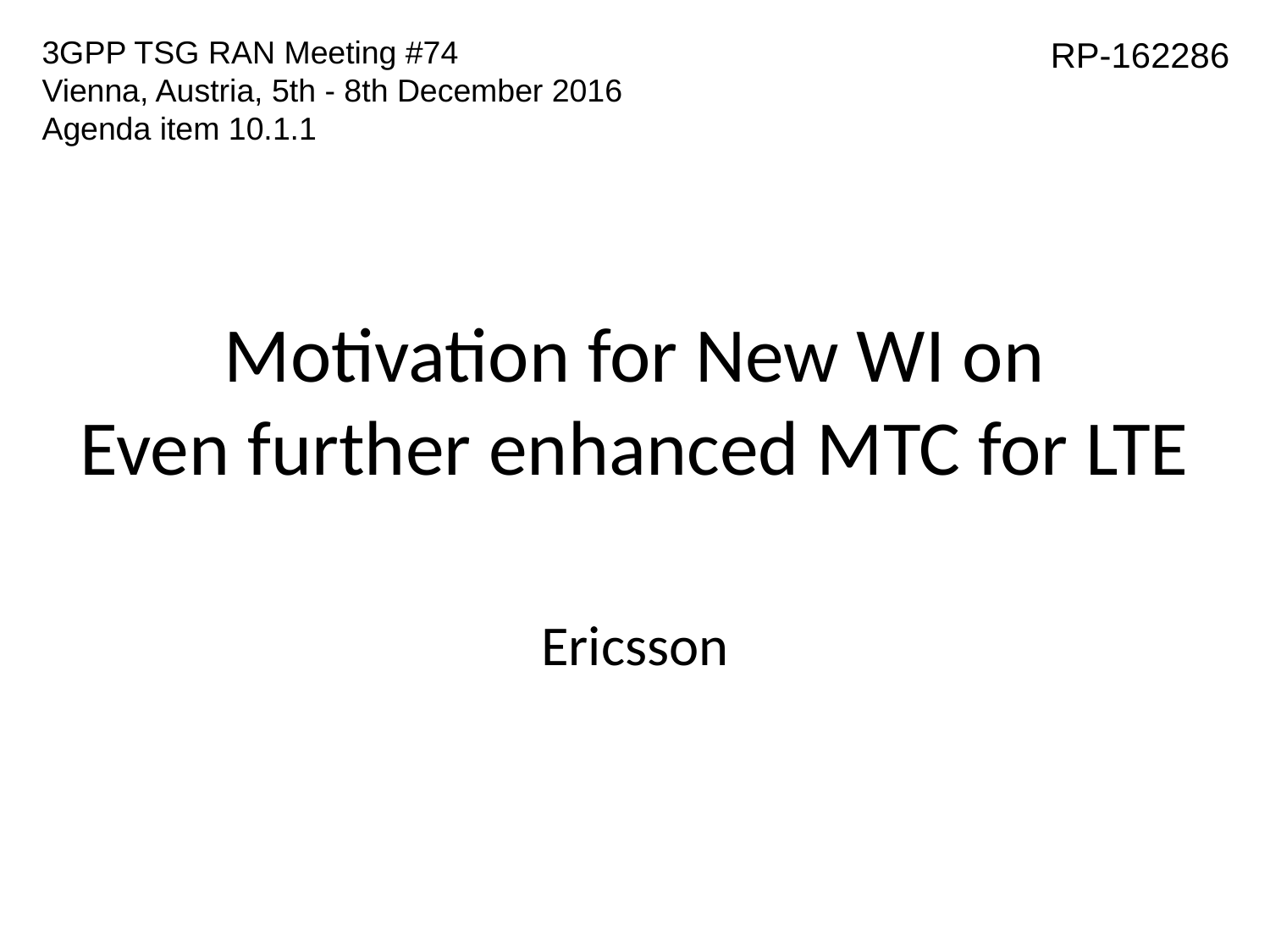

3GPP TSG RAN Meeting #74
Vienna, Austria, 5th - 8th December 2016
Agenda item 10.1.1
RP-162286
# Motivation for New WI on Even further enhanced MTC for LTE
Ericsson